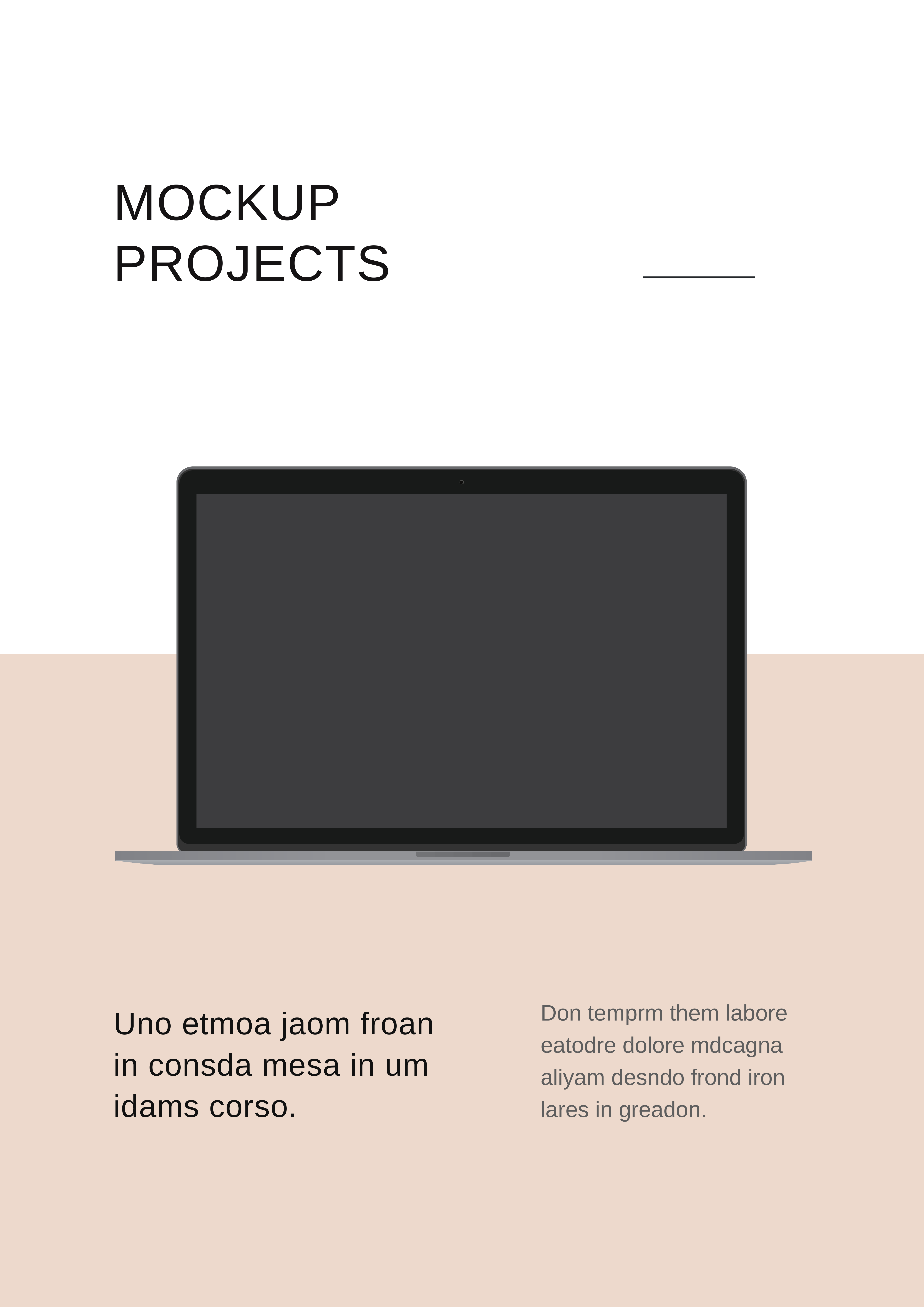

MOCKUP PROJECTS

Uno etmoa jaom froan in consda mesa in um idams corso.
Don temprm them labore eatodre dolore mdcagna aliyam desndo frond iron lares in greadon.